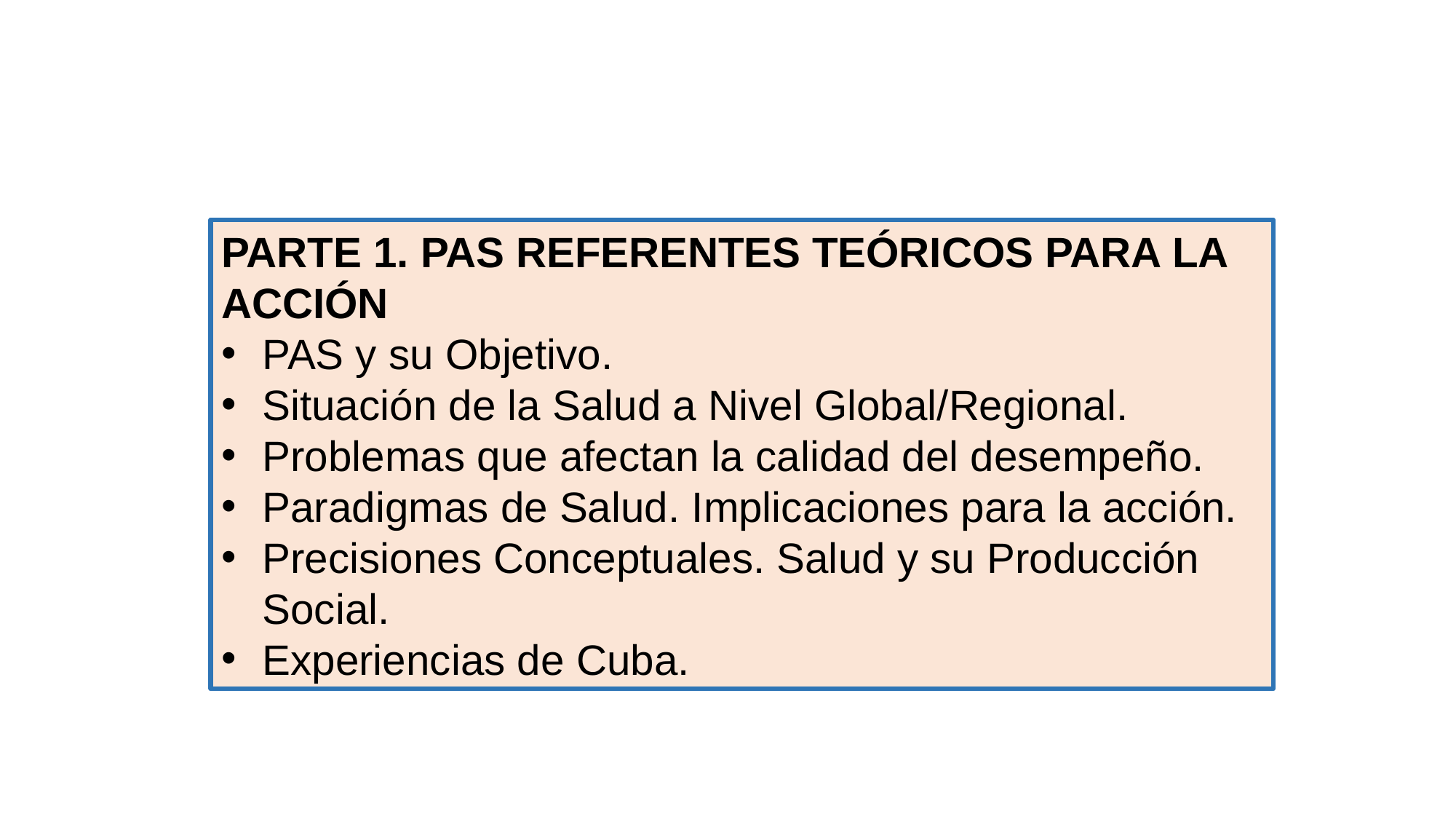

PARTE 1. PAS REFERENTES TEÓRICOS PARA LA ACCIÓN
PAS y su Objetivo.
Situación de la Salud a Nivel Global/Regional.
Problemas que afectan la calidad del desempeño.
Paradigmas de Salud. Implicaciones para la acción.
Precisiones Conceptuales. Salud y su Producción Social.
Experiencias de Cuba.